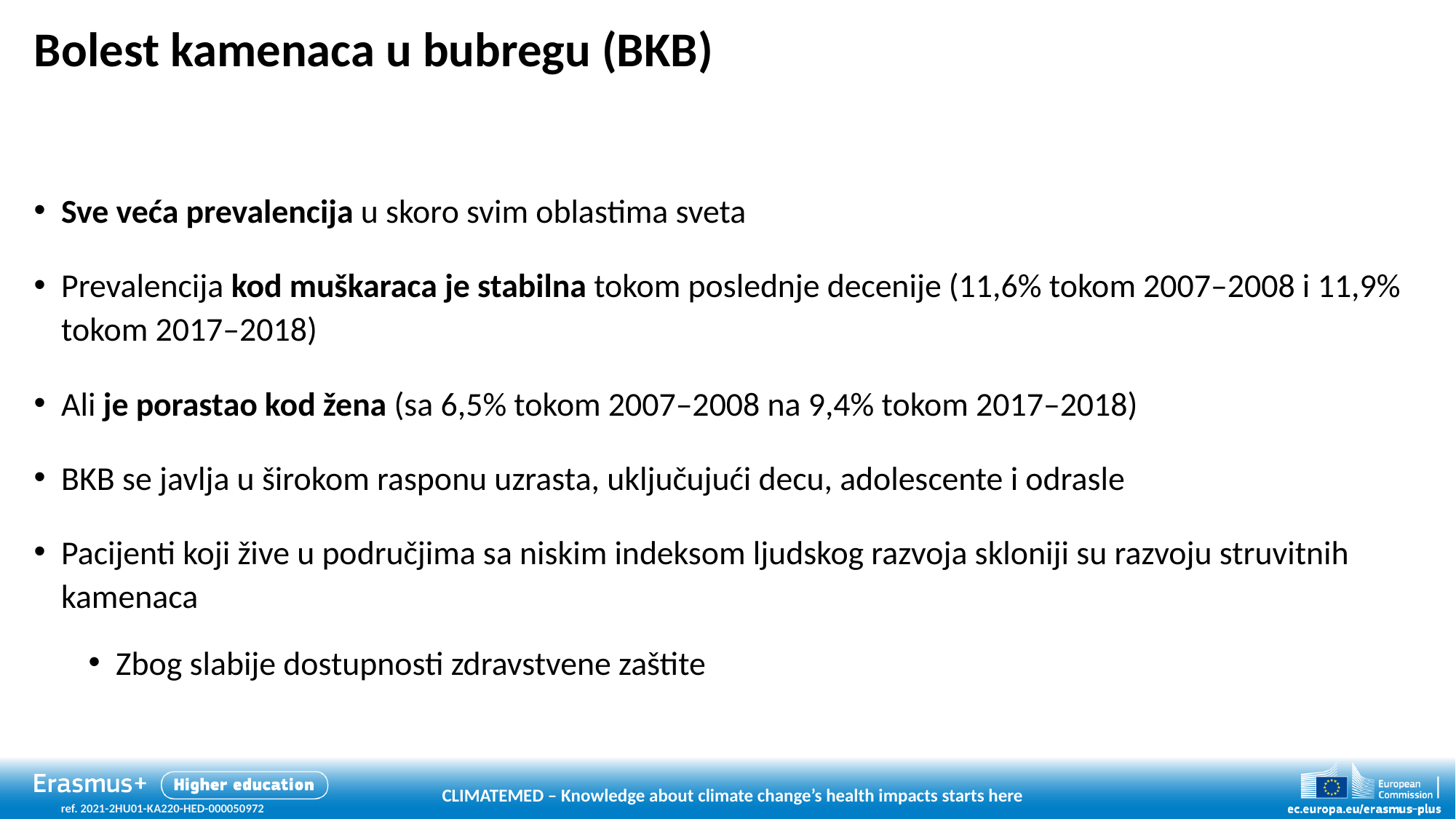

# Bolest kamenaca u bubregu (BKB)
Sve veća prevalencija u skoro svim oblastima sveta
Prevalencija kod muškaraca je stabilna tokom poslednje decenije (11,6% tokom 2007–2008 i 11,9% tokom 2017–2018)
Ali je porastao kod žena (sa 6,5% tokom 2007–2008 na 9,4% tokom 2017–2018)
BKB se javlja u širokom rasponu uzrasta, uključujući decu, adolescente i odrasle
Pacijenti koji žive u područjima sa niskim indeksom ljudskog razvoja skloniji su razvoju struvitnih kamenaca
Zbog slabije dostupnosti zdravstvene zaštite